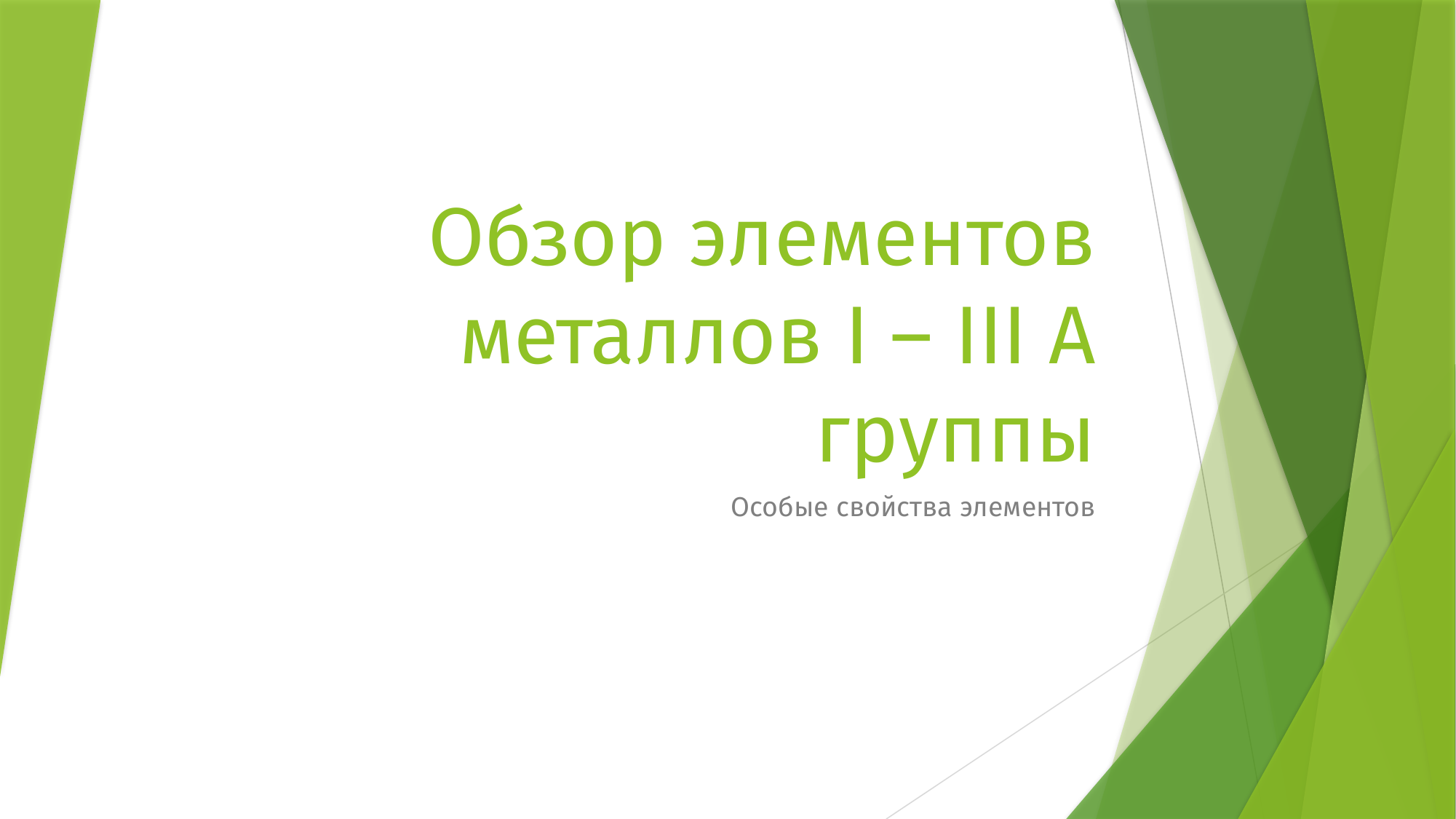

# Обзор элементов металлов I – III А группы
Особые свойства элементов